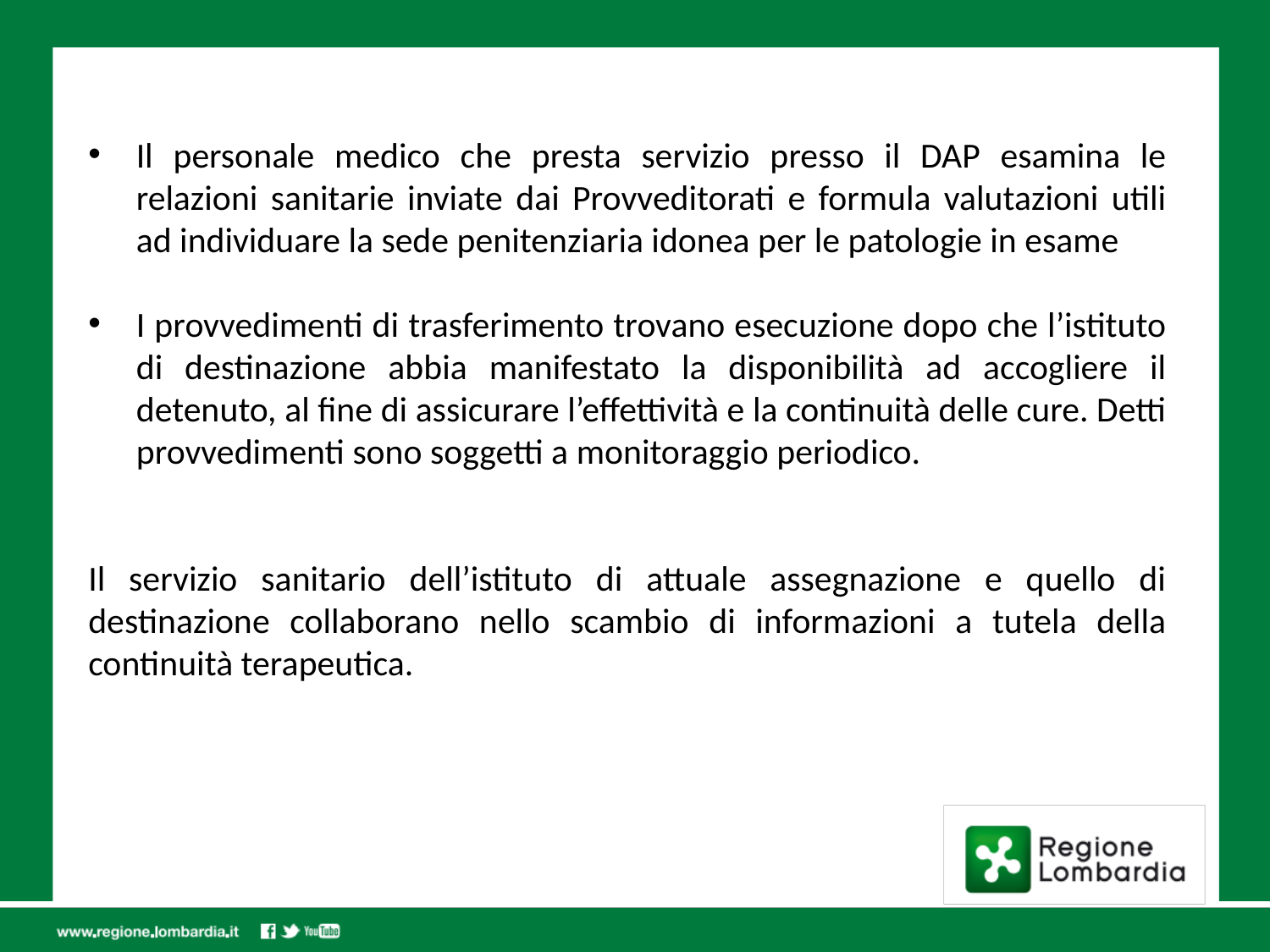

Il personale medico che presta servizio presso il DAP esamina le relazioni sanitarie inviate dai Provveditorati e formula valutazioni utili ad individuare la sede penitenziaria idonea per le patologie in esame

I provvedimenti di trasferimento trovano esecuzione dopo che l’istituto di destinazione abbia manifestato la disponibilità ad accogliere il detenuto, al fine di assicurare l’effettività e la continuità delle cure. Detti provvedimenti sono soggetti a monitoraggio periodico.

Il servizio sanitario dell’istituto di attuale assegnazione e quello di destinazione collaborano nello scambio di informazioni a tutela della continuità terapeutica.